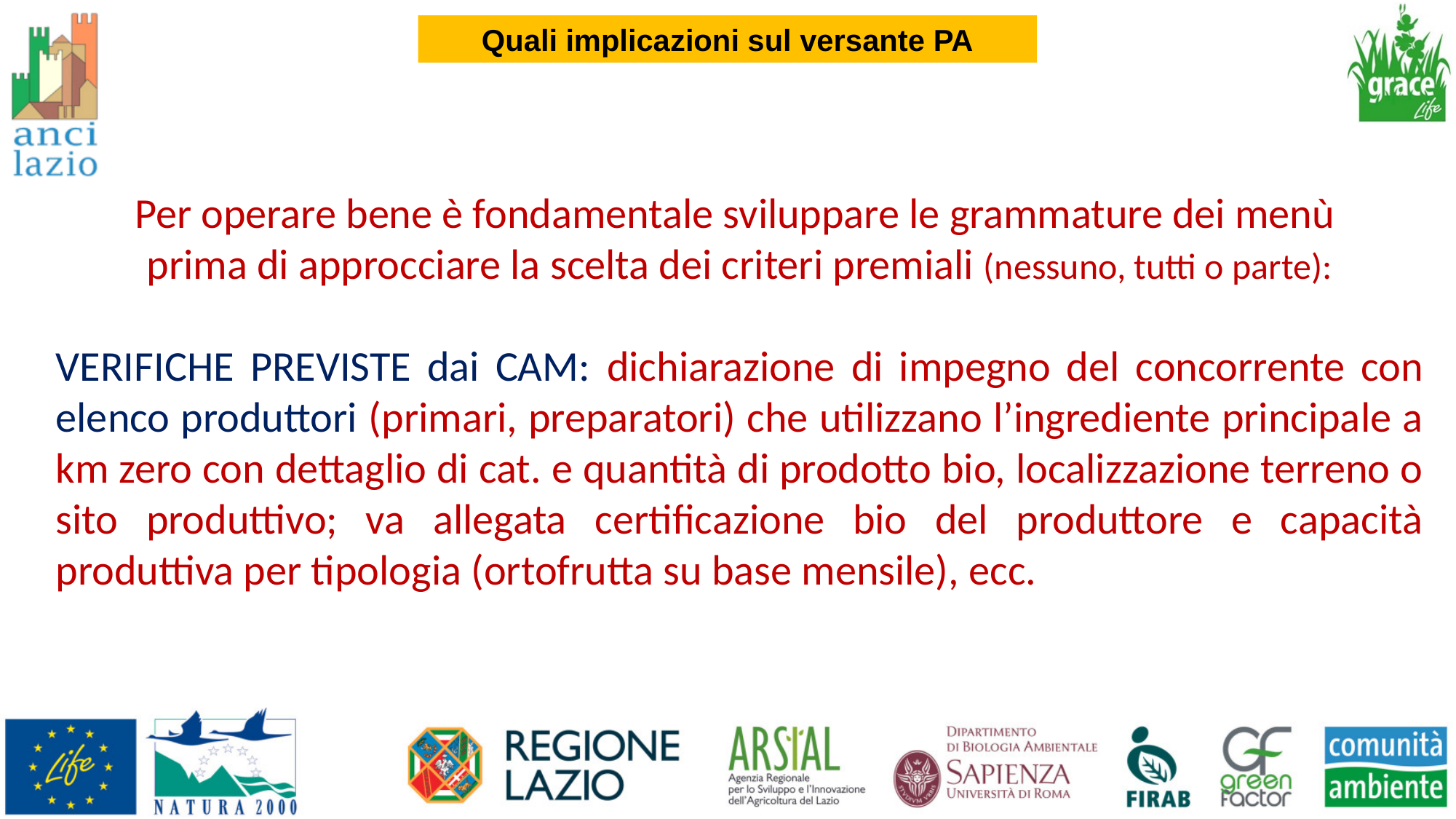

Quali implicazioni sul versante PA
Per operare bene è fondamentale sviluppare le grammature dei menù
prima di approcciare la scelta dei criteri premiali (nessuno, tutti o parte):

VERIFICHE PREVISTE dai CAM: dichiarazione di impegno del concorrente con elenco produttori (primari, preparatori) che utilizzano l’ingrediente principale a km zero con dettaglio di cat. e quantità di prodotto bio, localizzazione terreno o sito produttivo; va allegata certificazione bio del produttore e capacità produttiva per tipologia (ortofrutta su base mensile), ecc.